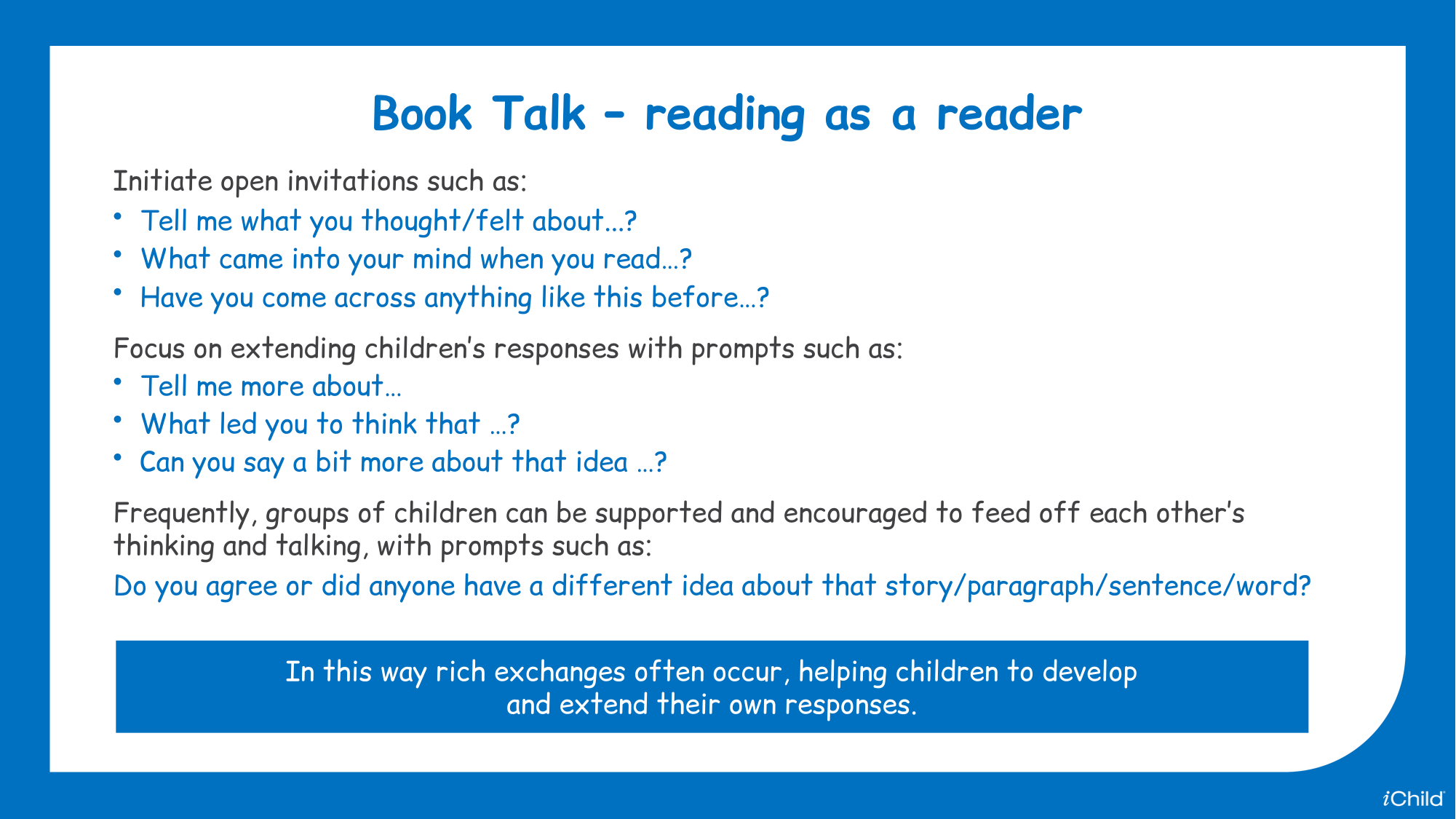

Book Talk – reading as a reader
Initiate open invitations such as:
Tell me what you thought/felt about...?
What came into your mind when you read…?
Have you come across anything like this before…?
Focus on extending children’s responses with prompts such as:
Tell me more about…
What led you to think that …?
Can you say a bit more about that idea …?
Frequently, groups of children can be supported and encouraged to feed off each other’s thinking and talking, with prompts such as:
Do you agree or did anyone have a different idea about that story/paragraph/sentence/word?
In this way rich exchanges often occur, helping children to develop
and extend their own responses.